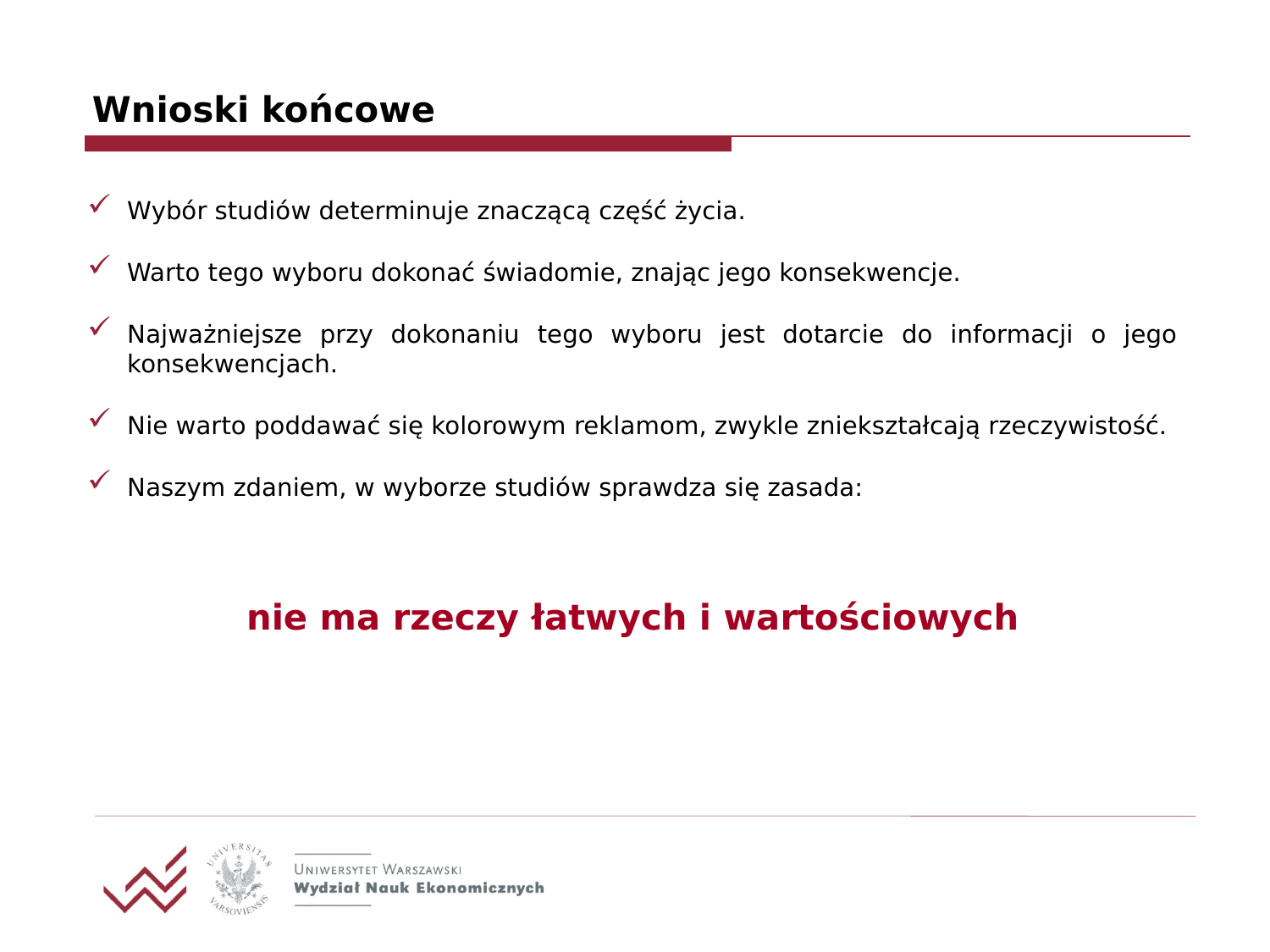

# Wnioski końcowe
Wybór studiów determinuje znaczącą część życia.
Warto tego wyboru dokonać świadomie, znając jego konsekwencje.
Najważniejsze przy dokonaniu tego wyboru jest dotarcie do informacji o jego konsekwencjach.
Nie warto poddawać się kolorowym reklamom, zwykle zniekształcają rzeczywistość.
Naszym zdaniem, w wyborze studiów sprawdza się zasada:

nie ma rzeczy łatwych i wartościowych